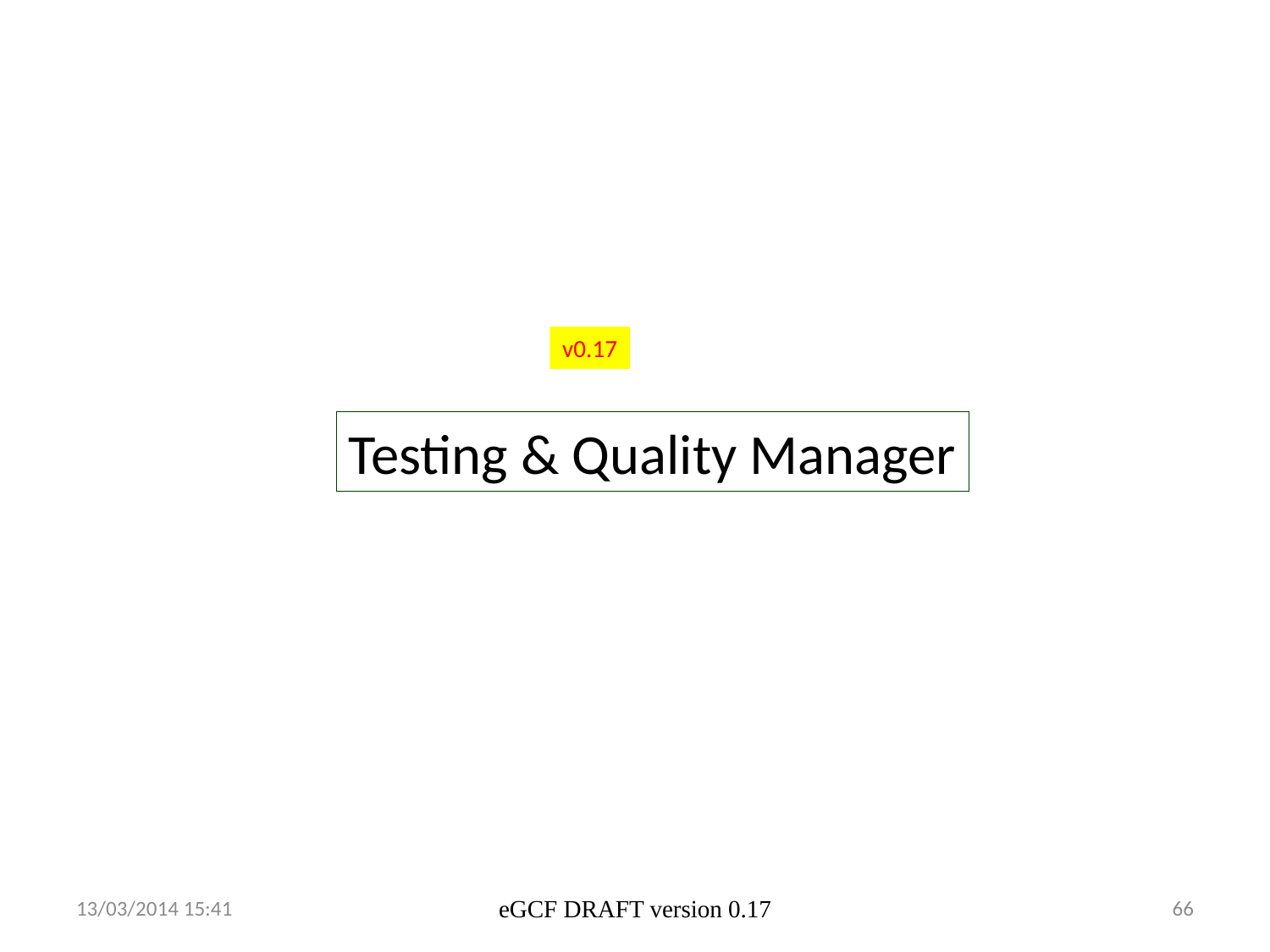

v0.17
Testing & Quality Manager
13/03/2014 15:41
eGCF DRAFT version 0.17
66